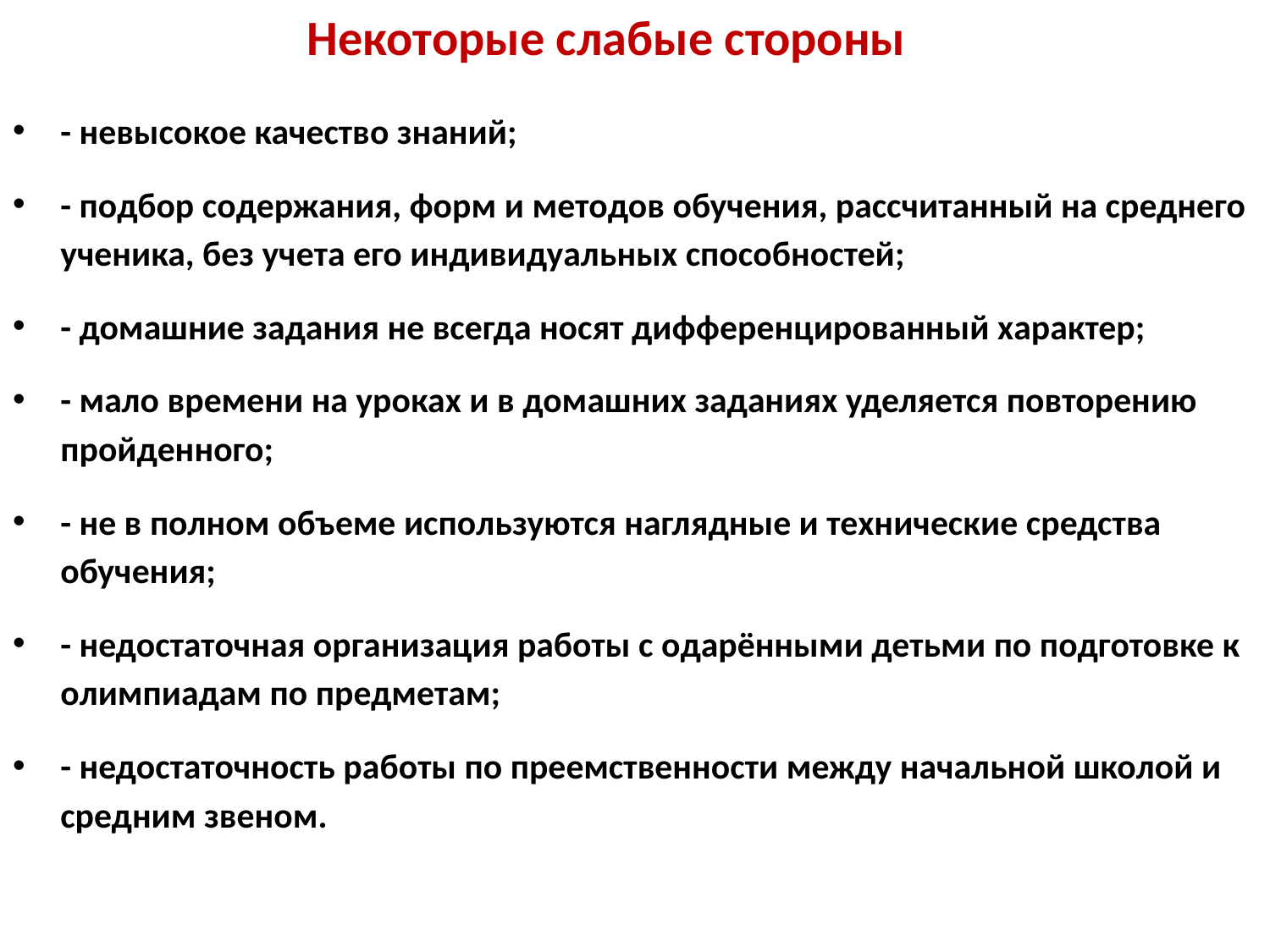

# Некоторые слабые стороны
- невысокое качество знаний;
- подбор содержания, форм и методов обучения, рассчитанный на среднего ученика, без учета его индивидуальных способностей;
- домашние задания не всегда носят дифференцированный характер;
- мало времени на уроках и в домашних заданиях уделяется повторению пройденного;
- не в полном объеме используются наглядные и технические средства обучения;
- недостаточная организация работы с одарёнными детьми по подготовке к олимпиадам по предметам;
- недостаточность работы по преемственности между начальной школой и средним звеном.